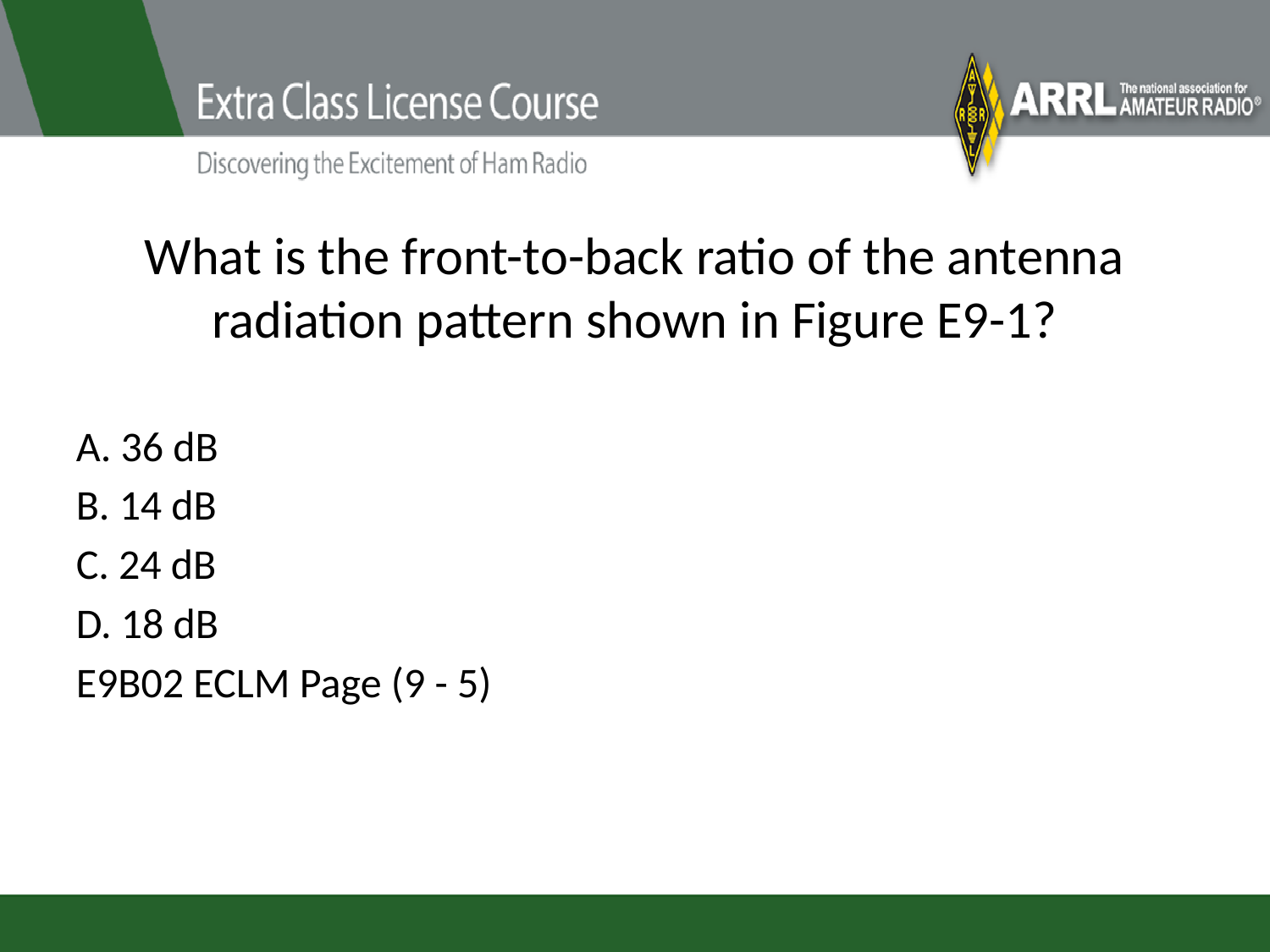

# What is the front-to-back ratio of the antenna radiation pattern shown in Figure E9-1?
A. 36 dB
B. 14 dB
C. 24 dB
D. 18 dB
E9B02 ECLM Page (9 - 5)